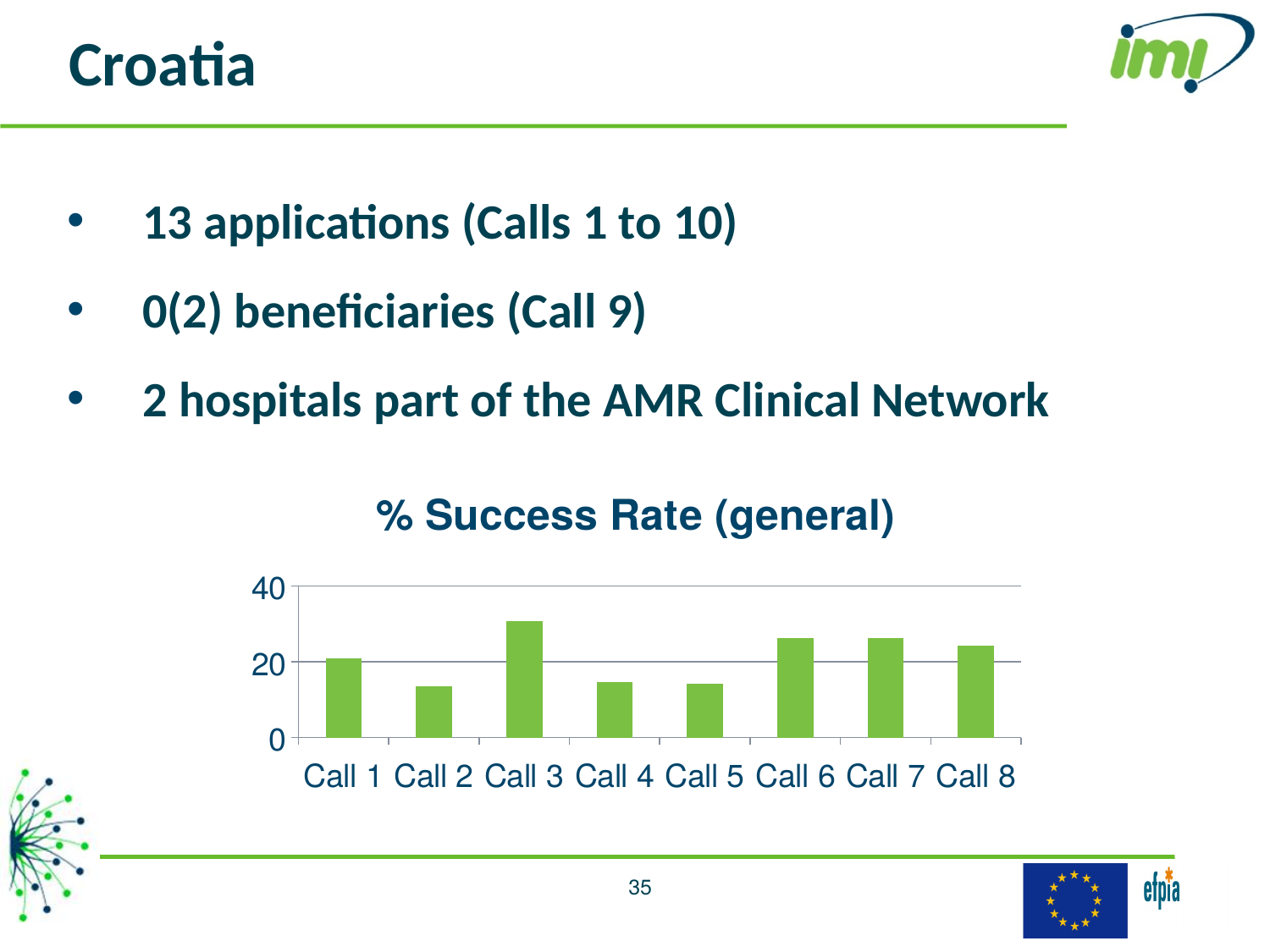

Croatia

13 applications (Calls 1 to 10)
0(2) beneficiaries (Call 9)
2 hospitals part of the AMR Clinical Network

### Chart: % Success Rate (general)

| Category |  |
|---|---|
| Call 1 | 20.86553323029366 |
| Call 2 | 13.508612873980056 |
| Call 3 | 30.82191780821918 |
| Call 4 | 14.587737843551796 |
| Call 5 | 14.19753086419753 |
| Call 6 | 26.262626262626267 |
| Call 7 | 26.356589147286826 |
| Call 8 | 24.347826086956523 |
35